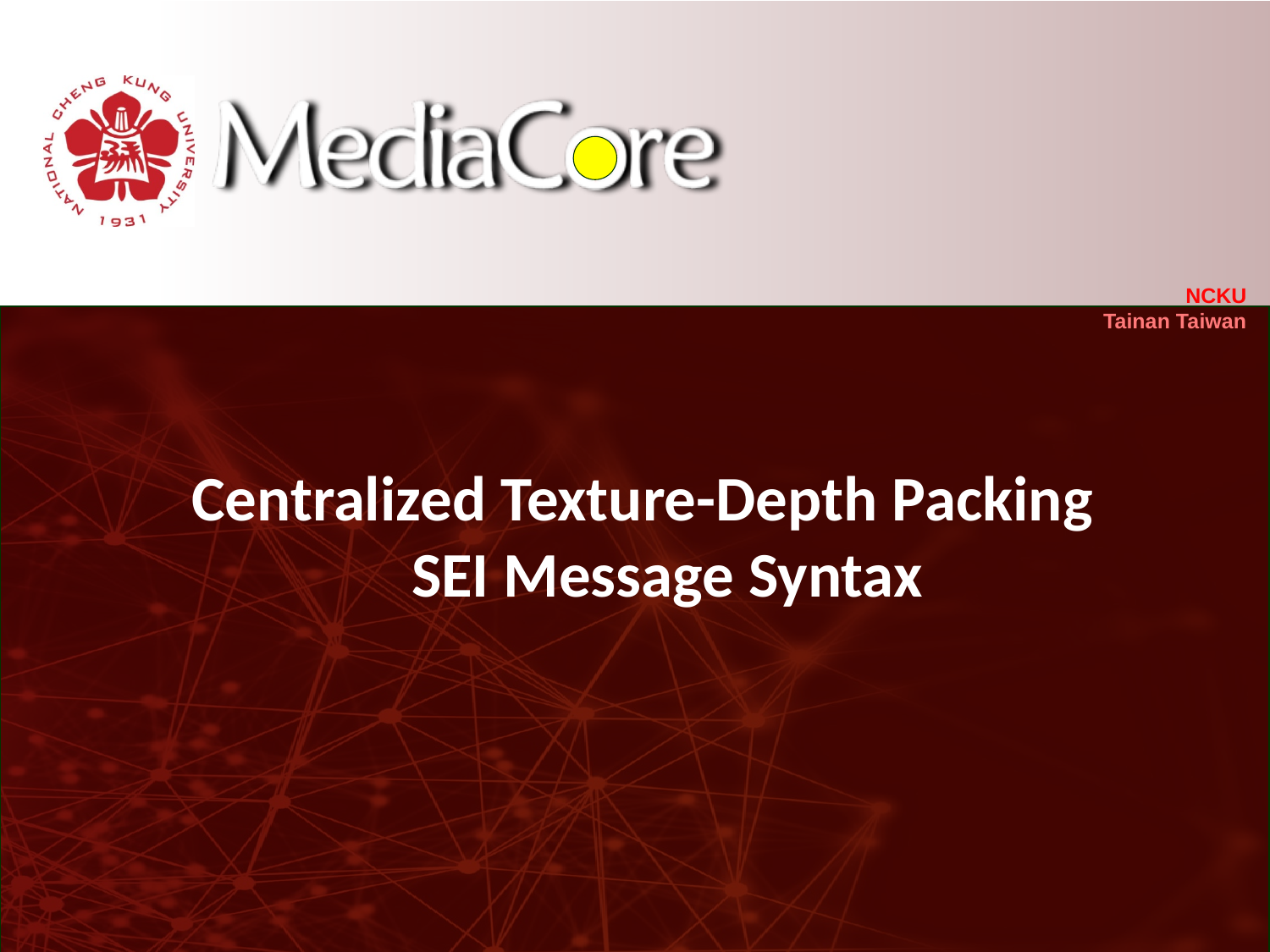

# Centralized Texture-Depth Packing SEI Message Syntax